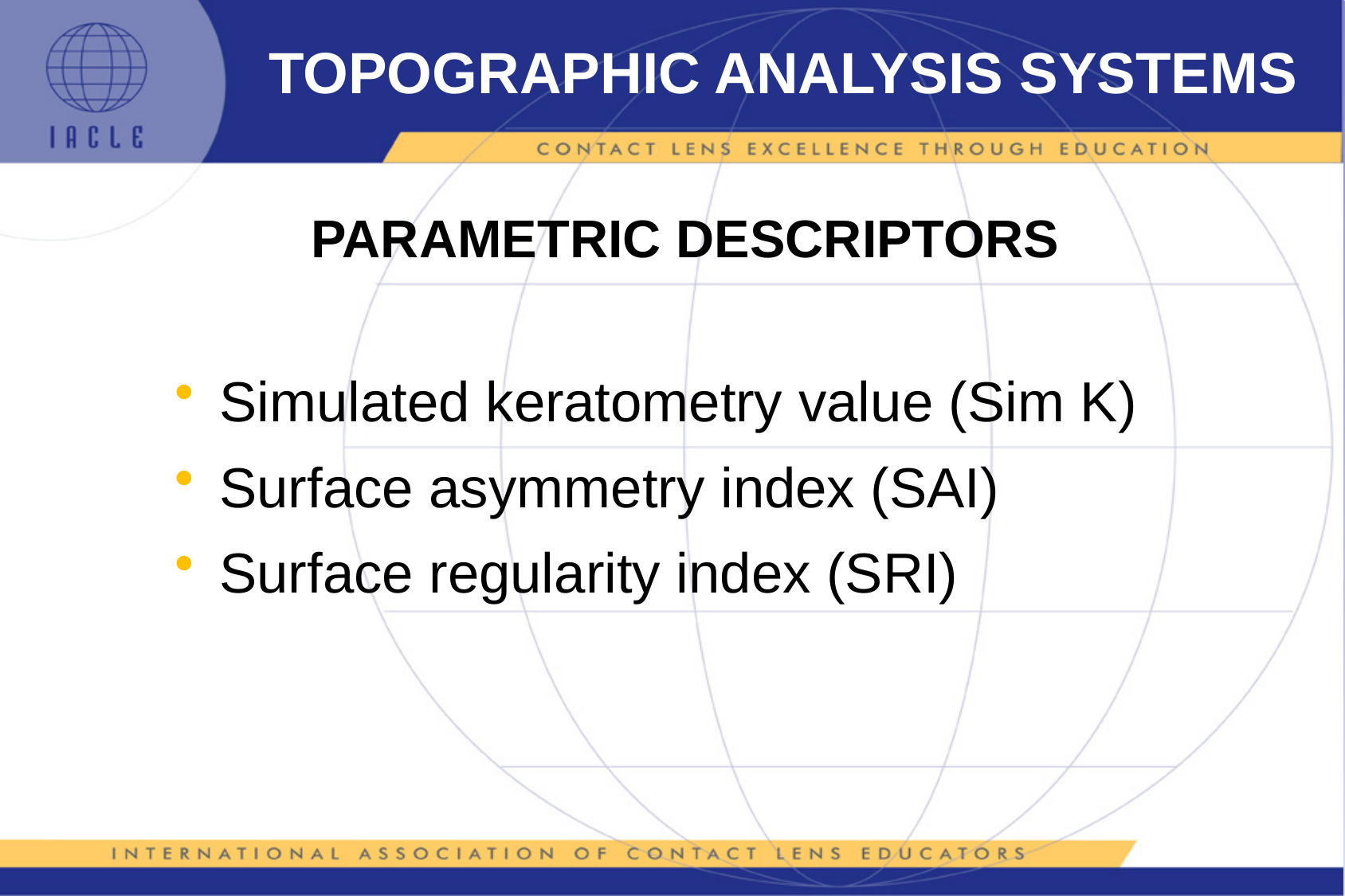

# TOPOGRAPHIC ANALYSIS SYSTEMS
PARAMETRIC DESCRIPTORS
Simulated keratometry value (Sim K)
Surface asymmetry index (SAI)
Surface regularity index (SRI)